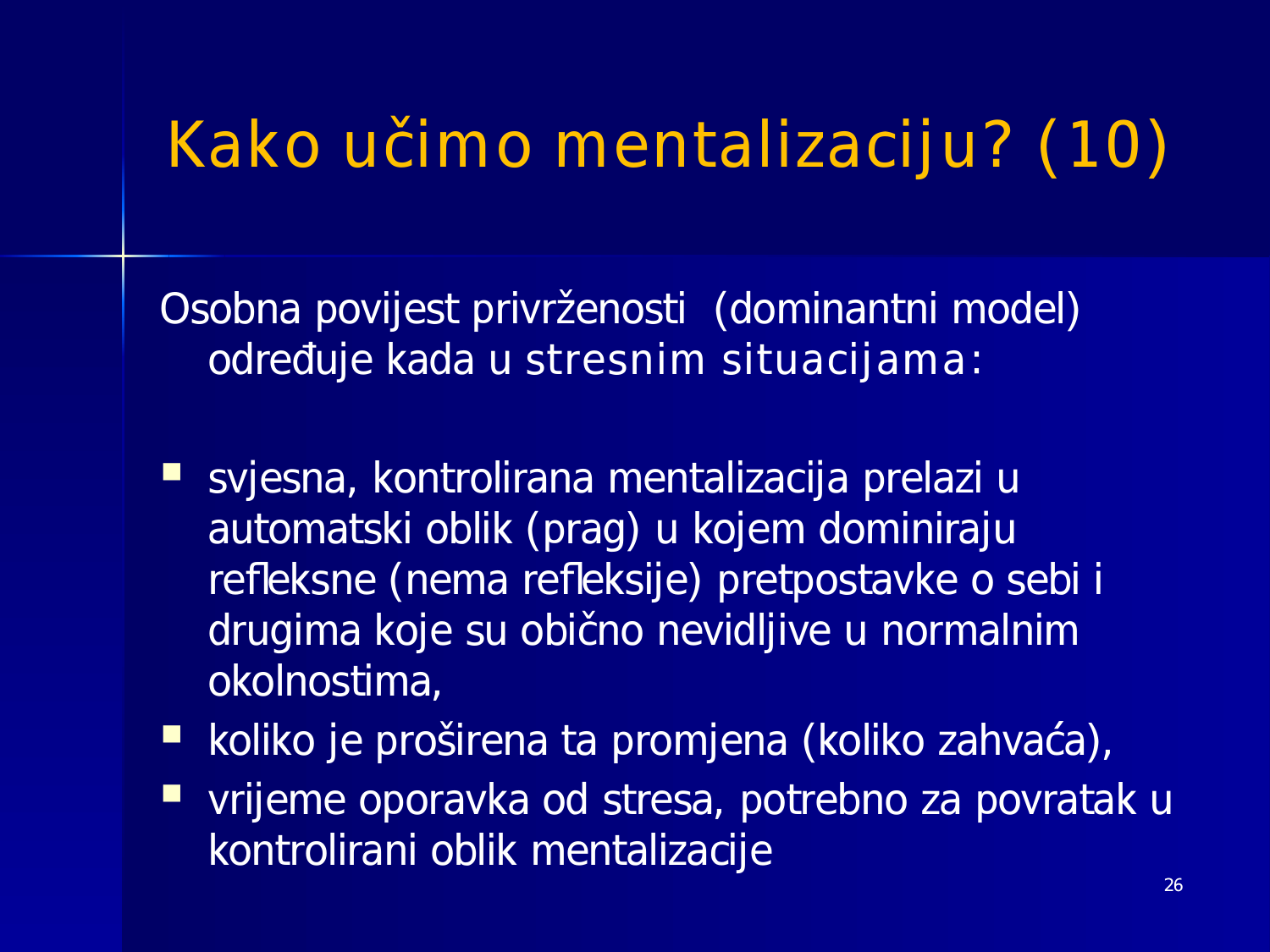

# Kako učimo mentalizaciju? (10)
Osobna povijest privrženosti  (dominantni model) određuje kada u stresnim situacijama:

svjesna, kontrolirana mentalizacija prelazi u automatski oblik (prag) u kojem dominiraju refleksne (nema refleksije) pretpostavke o sebi i drugima koje su obično nevidljive u normalnim okolnostima,
koliko je proširena ta promjena (koliko zahvaća),
vrijeme oporavka od stresa, potrebno za povratak u kontrolirani oblik mentalizacije

26